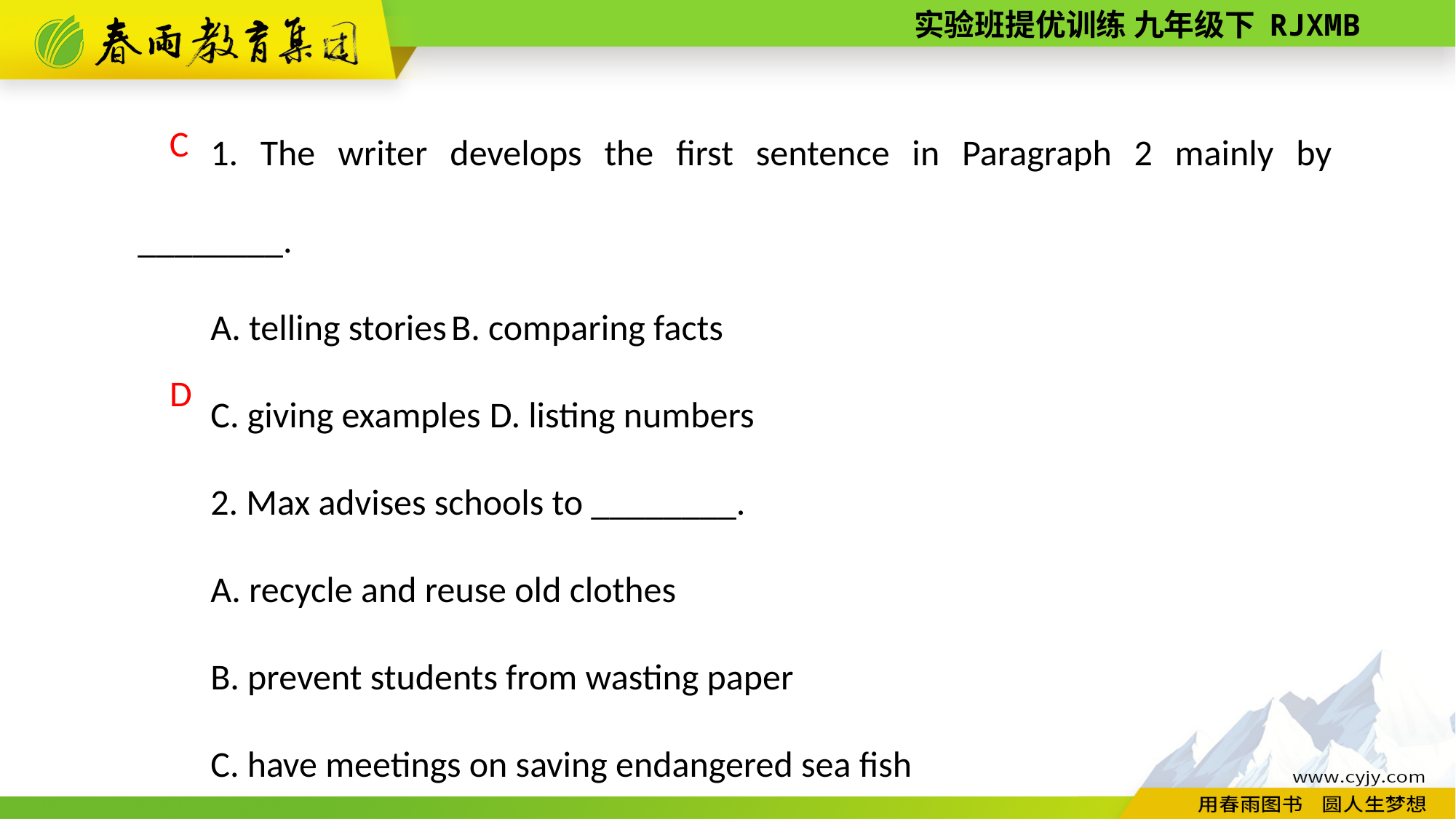

1. The writer develops the first sentence in Paragraph 2 mainly by ________.
A. telling stories B. comparing facts
C. giving examples  D. listing numbers
2. Max advises schools to ________.
A. recycle and reuse old clothes
B. prevent students from wasting paper
C. have meetings on saving endangered sea fish
D. provide more chances for students to enjoy the nature
C
D